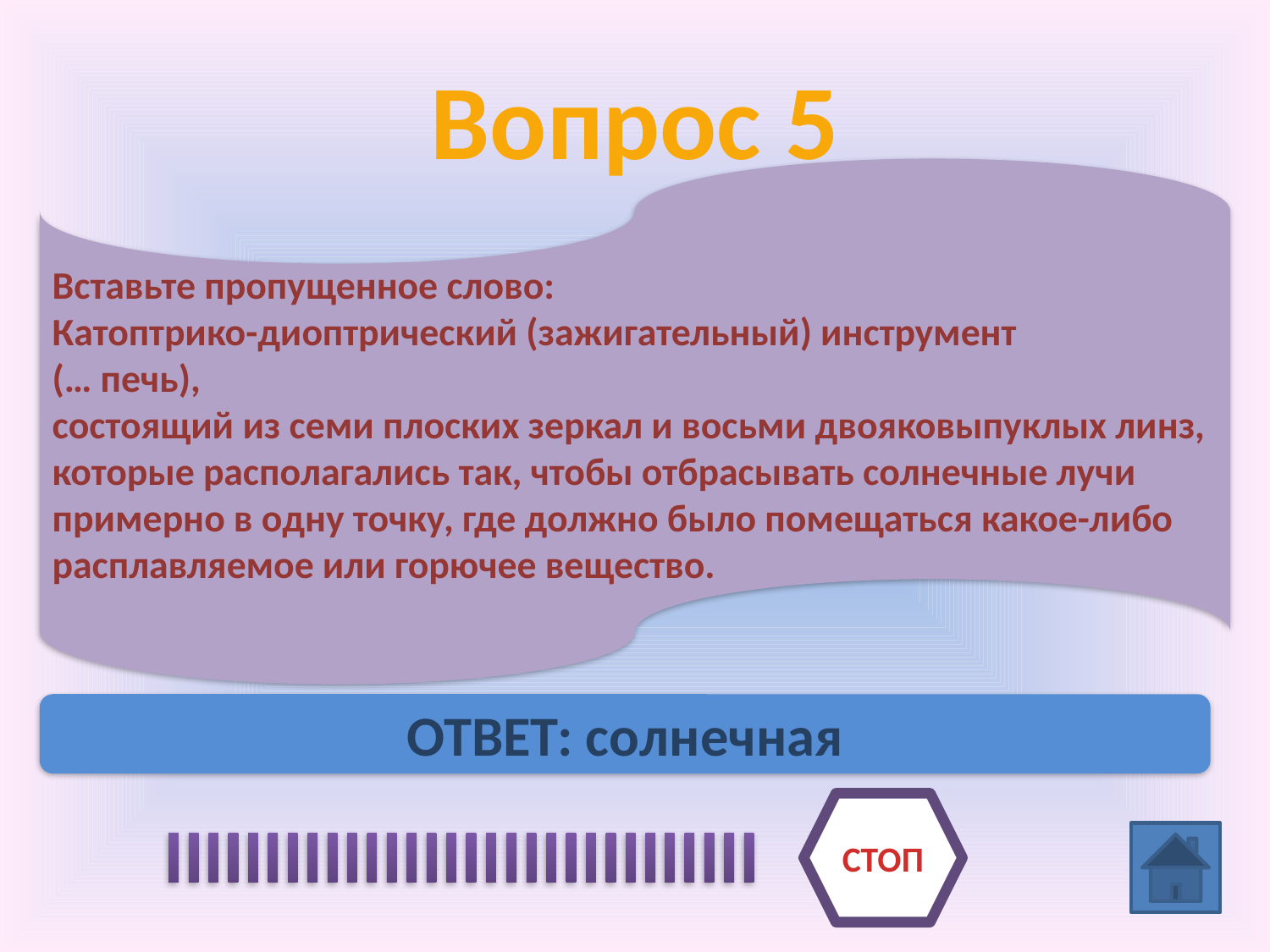

# Вопрос 5

Вставьте пропущенное слово:
Катоптрико-диоптрический (зажигательный) инструмент
(… печь),
состоящий из семи плоских зеркал и восьми двояковыпуклых линз, которые располагались так, чтобы отбрасывать солнечные лучи примерно в одну точку, где должно было помещаться какое-либо расплавляемое или горючее вещество.

ОТВЕТ: солнечная
СТОП